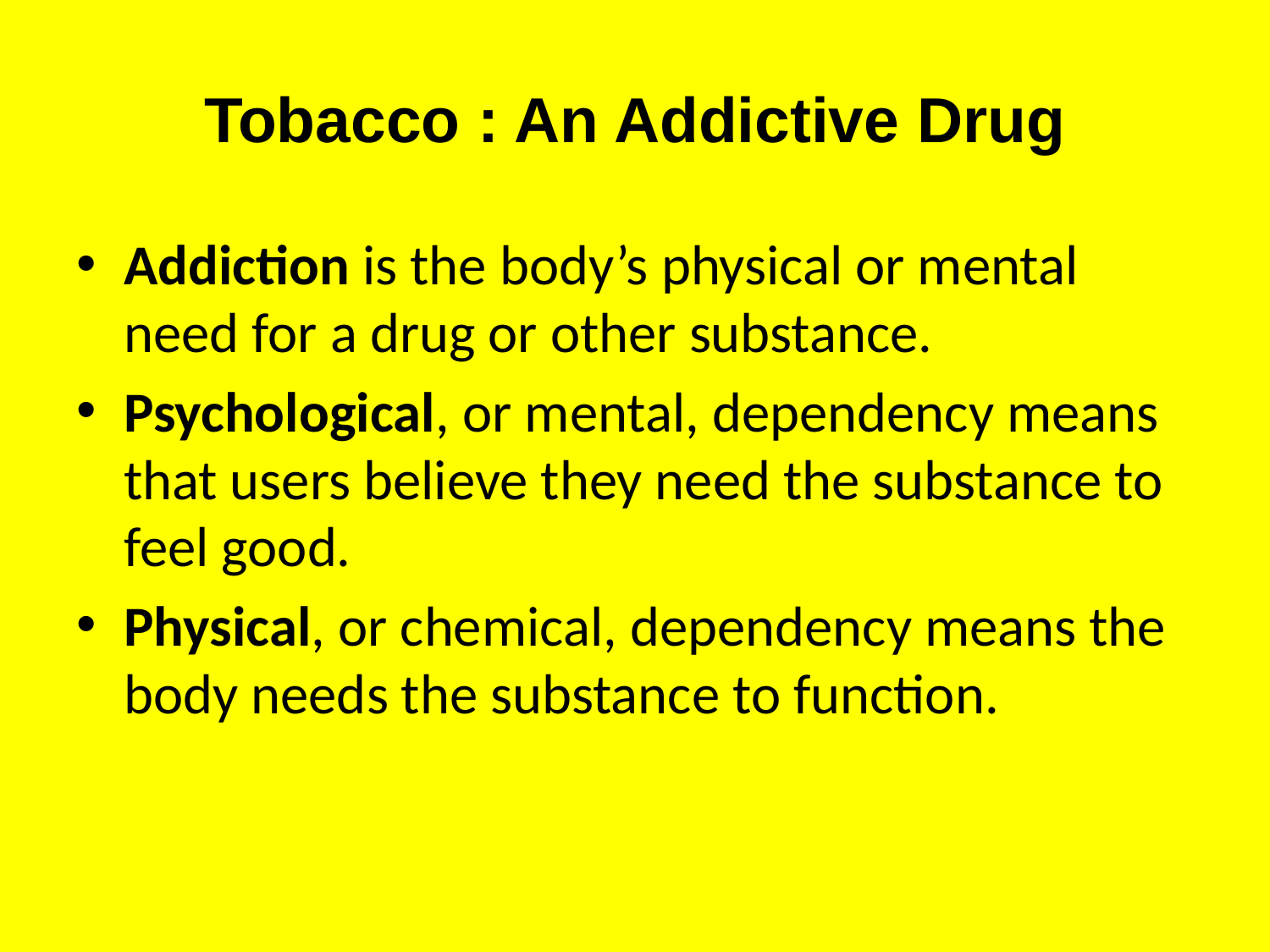

# Tobacco : An Addictive Drug
Addiction is the body’s physical or mental need for a drug or other substance.
Psychological, or mental, dependency means that users believe they need the substance to feel good.
Physical, or chemical, dependency means the body needs the substance to function.